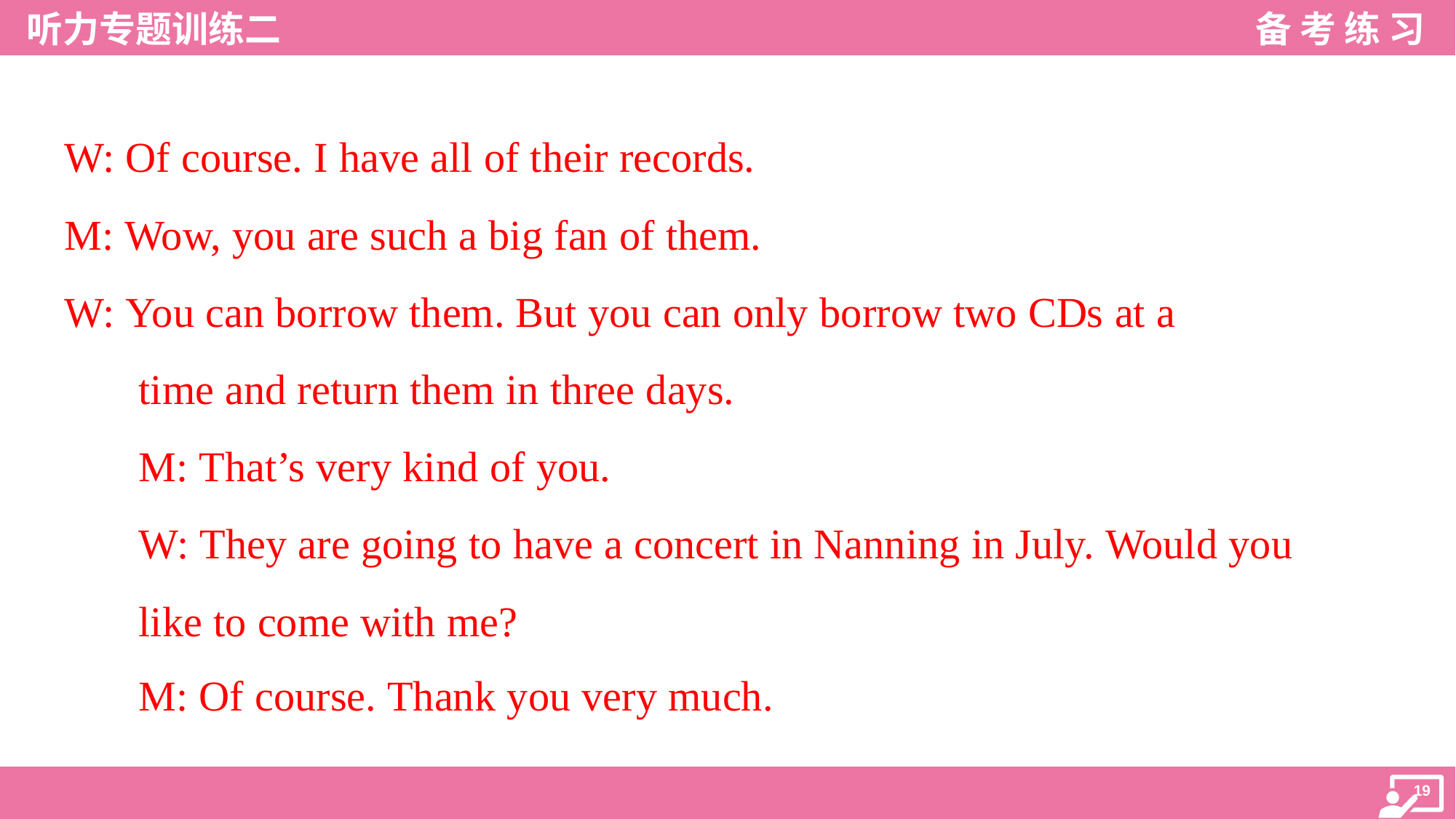

W: Of course. I have all of their records.
M: Wow, you are such a big fan of them.
W: You can borrow them. But you can only borrow two CDs at a
time and return them in three days.
M: That’s very kind of you.
W: They are going to have a concert in Nanning in July. Would you
like to come with me?
M: Of course. Thank you very much.